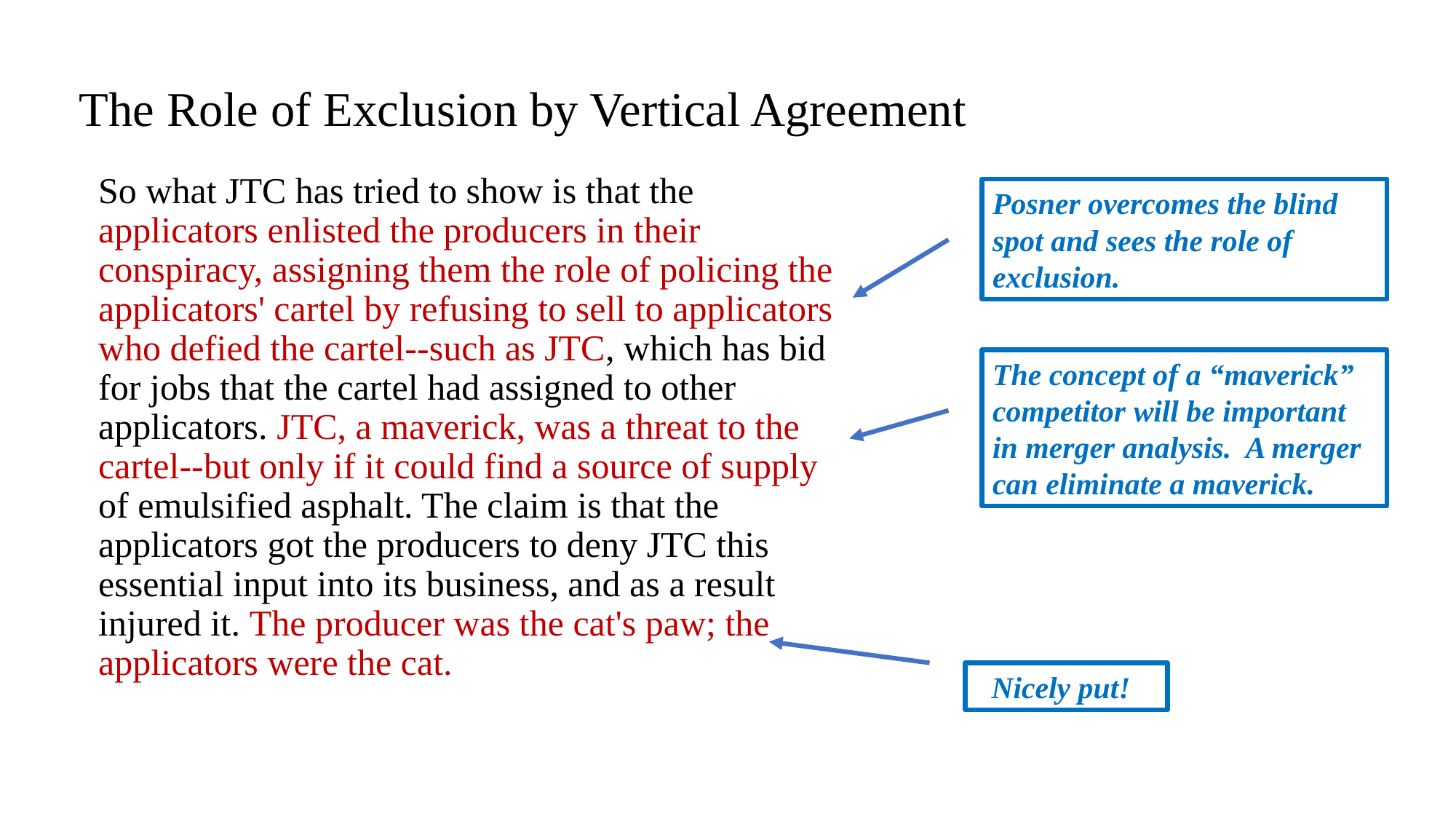

# The Role of Exclusion by Vertical Agreement
So what JTC has tried to show is that the applicators enlisted the producers in their conspiracy, assigning them the role of policing the applicators' cartel by refusing to sell to applicators who defied the cartel--such as JTC, which has bid for jobs that the cartel had assigned to other applicators. JTC, a maverick, was a threat to the cartel--but only if it could find a source of supply of emulsified asphalt. The claim is that the applicators got the producers to deny JTC this essential input into its business, and as a result injured it. The producer was the cat's paw; the applicators were the cat.
Posner overcomes the blind spot and sees the role of exclusion.
The concept of a “maverick” competitor will be important in merger analysis.  A merger can eliminate a maverick.
  Nicely put!